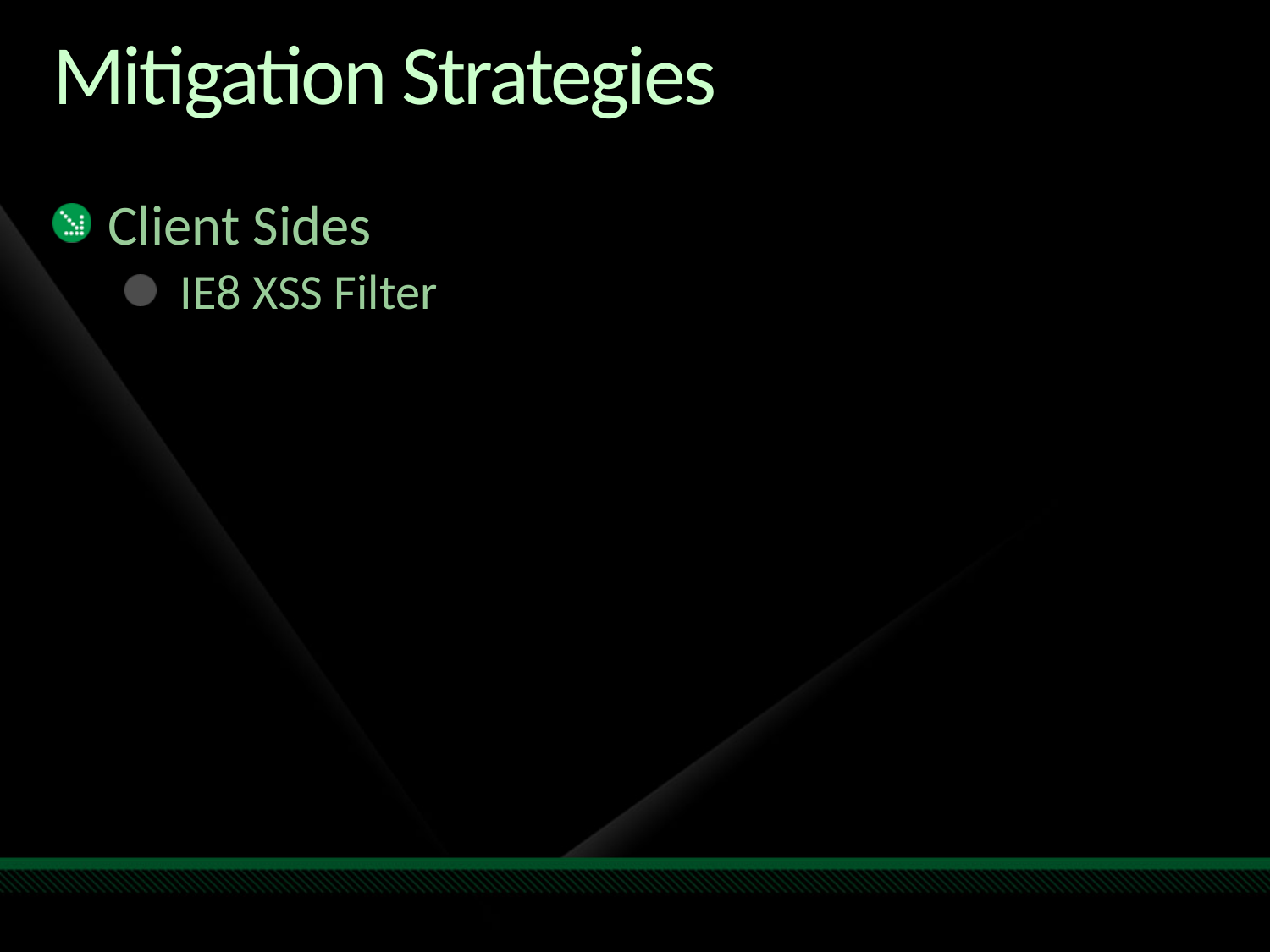

# Mitigation Strategies
Client Sides
IE8 XSS Filter